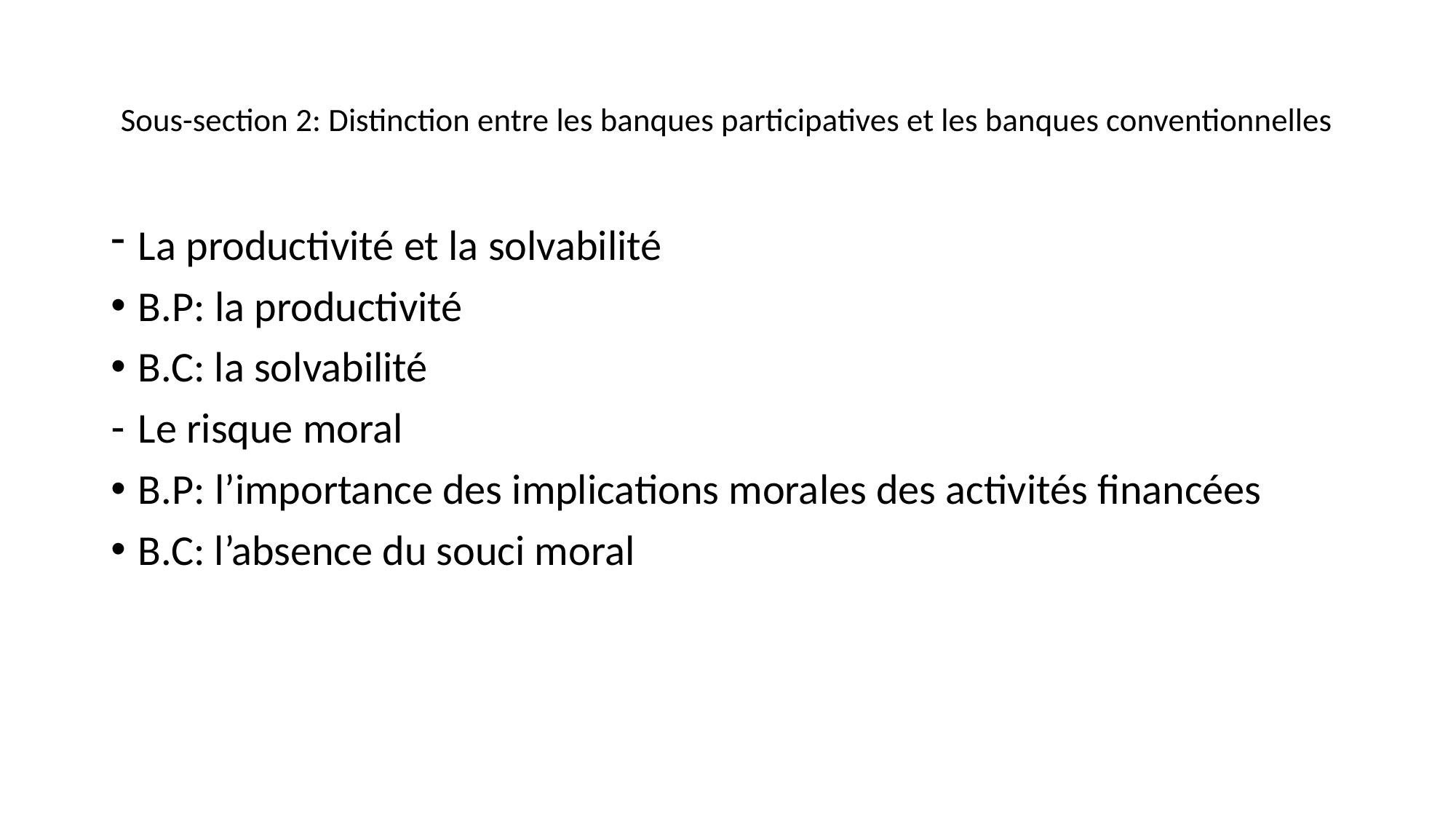

# Sous-section 2: Distinction entre les banques participatives et les banques conventionnelles
La productivité et la solvabilité
B.P: la productivité
B.C: la solvabilité
Le risque moral
B.P: l’importance des implications morales des activités financées
B.C: l’absence du souci moral